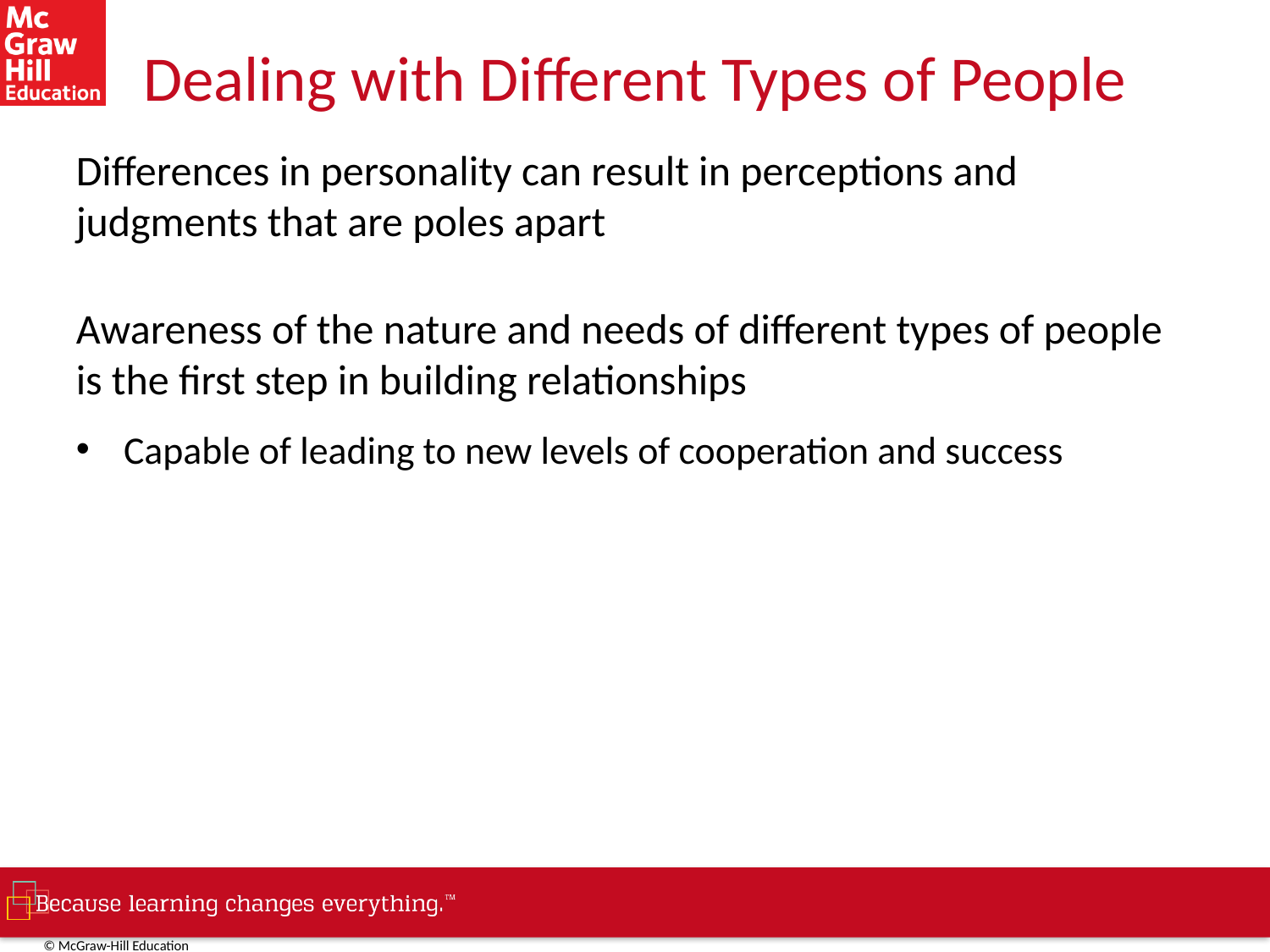

# Dealing with Different Types of People
Differences in personality can result in perceptions and judgments that are poles apart

Awareness of the nature and needs of different types of people is the first step in building relationships
Capable of leading to new levels of cooperation and success